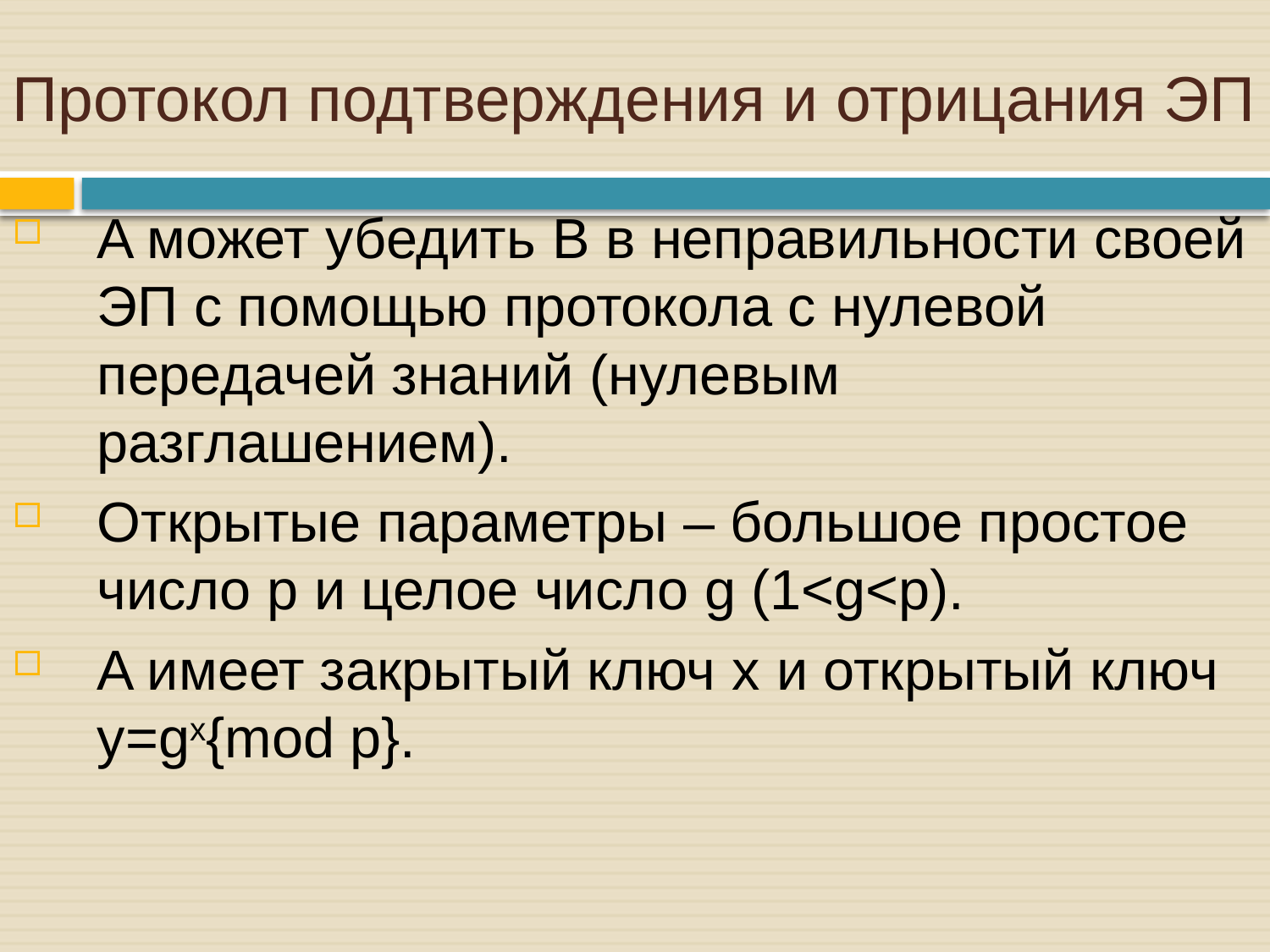

# Протокол подтверждения и отрицания ЭП
A может убедить B в неправильности своей ЭП с помощью протокола с нулевой передачей знаний (нулевым разглашением).
Открытые параметры – большое простое число p и целое число g (1<g<p).
A имеет закрытый ключ x и открытый ключ y=gx{mod p}.